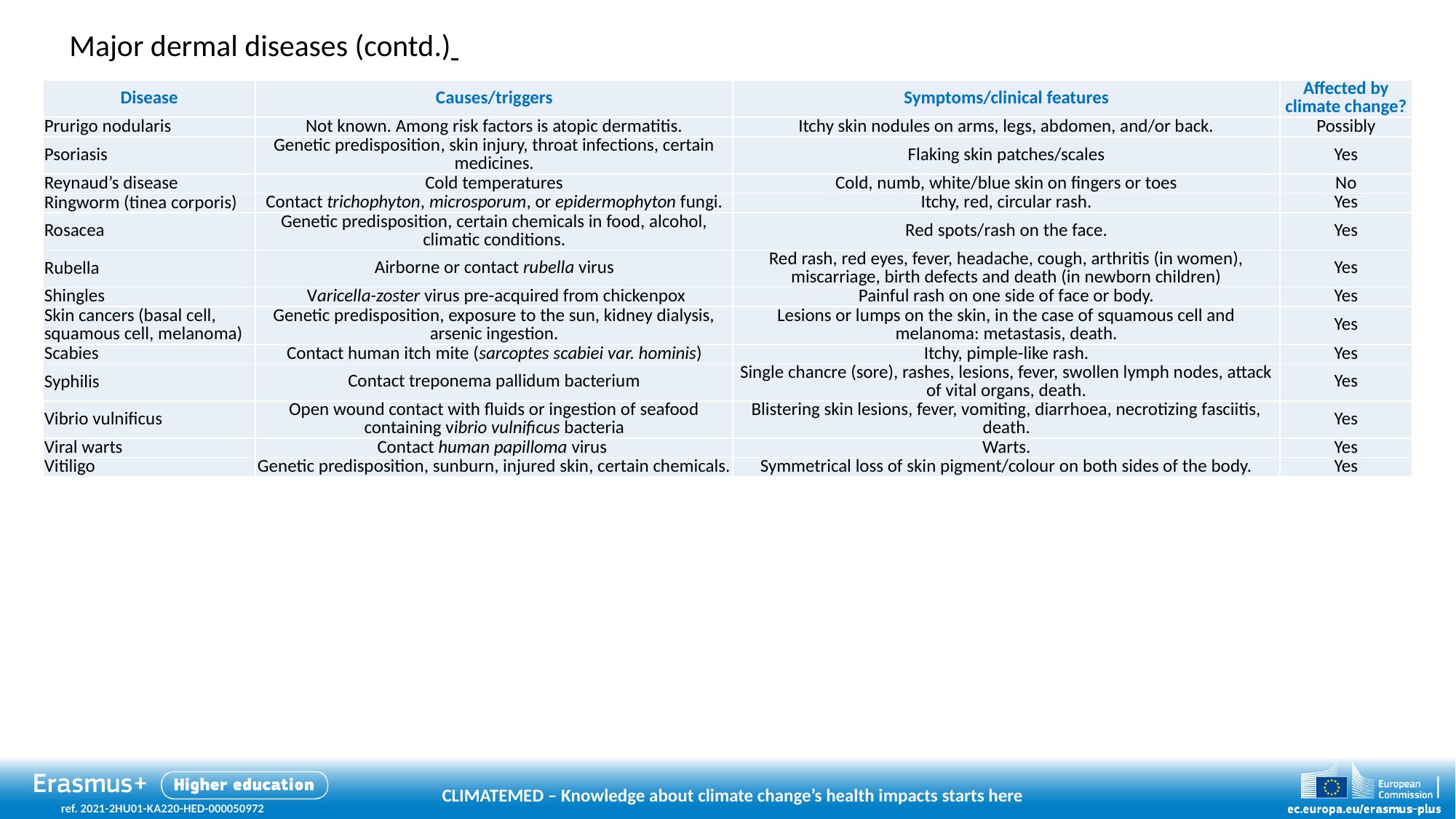

Major dermal diseases (contd.)
| Disease | Causes/triggers | Symptoms/clinical features | Affected by climate change? |
| --- | --- | --- | --- |
| Prurigo nodularis | Not known. Among risk factors is atopic dermatitis. | Itchy skin nodules on arms, legs, abdomen, and/or back. | Possibly |
| Psoriasis | Genetic predisposition, skin injury, throat infections, certain medicines. | Flaking skin patches/scales | Yes |
| Reynaud’s disease | Cold temperatures | Cold, numb, white/blue skin on fingers or toes | No |
| Ringworm (tinea corporis) | Contact trichophyton, microsporum, or epidermophyton fungi. | Itchy, red, circular rash. | Yes |
| Rosacea | Genetic predisposition, certain chemicals in food, alcohol, climatic conditions. | Red spots/rash on the face. | Yes |
| Rubella | Airborne or contact rubella virus | Red rash, red eyes, fever, headache, cough, arthritis (in women), miscarriage, birth defects and death (in newborn children) | Yes |
| Shingles | Varicella-zoster virus pre-acquired from chickenpox | Painful rash on one side of face or body. | Yes |
| Skin cancers (basal cell, squamous cell, melanoma) | Genetic predisposition, exposure to the sun, kidney dialysis, arsenic ingestion. | Lesions or lumps on the skin, in the case of squamous cell and melanoma: metastasis, death. | Yes |
| Scabies | Contact human itch mite (sarcoptes scabiei var. hominis) | Itchy, pimple-like rash. | Yes |
| Syphilis | Contact treponema pallidum bacterium | Single chancre (sore), rashes, lesions, fever, swollen lymph nodes, attack of vital organs, death. | Yes |
| Vibrio vulnificus | Open wound contact with fluids or ingestion of seafood containing vibrio vulnificus bacteria | Blistering skin lesions, fever, vomiting, diarrhoea, necrotizing fasciitis, death. | Yes |
| Viral warts | Contact human papilloma virus | Warts. | Yes |
| Vitiligo | Genetic predisposition, sunburn, injured skin, certain chemicals. | Symmetrical loss of skin pigment/colour on both sides of the body. | Yes |